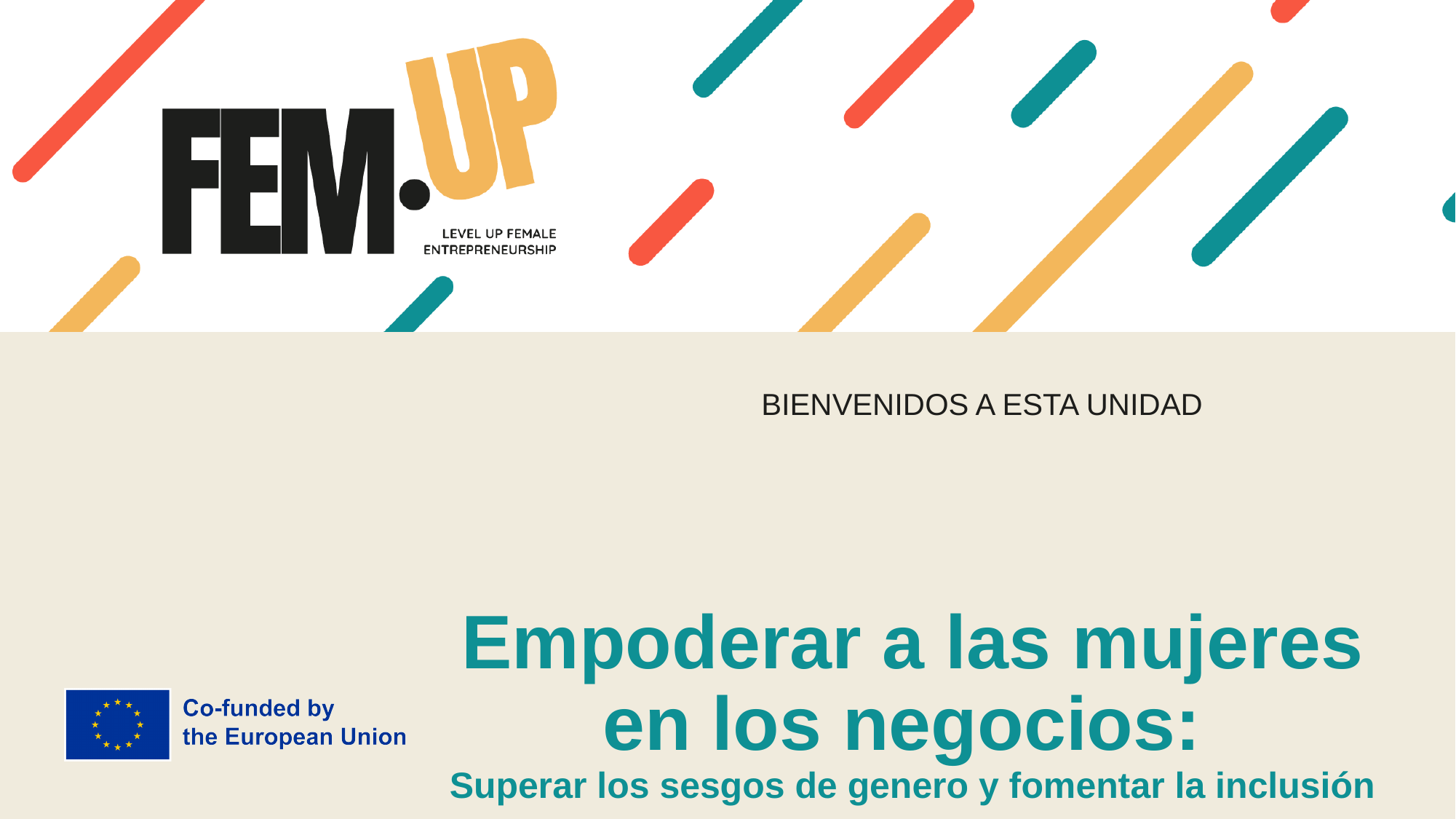

BIENVENIDOS A ESTA UNIDAD
# Empoderar a las mujeres en los negocios: Superar los sesgos de genero y fomentar la inclusión